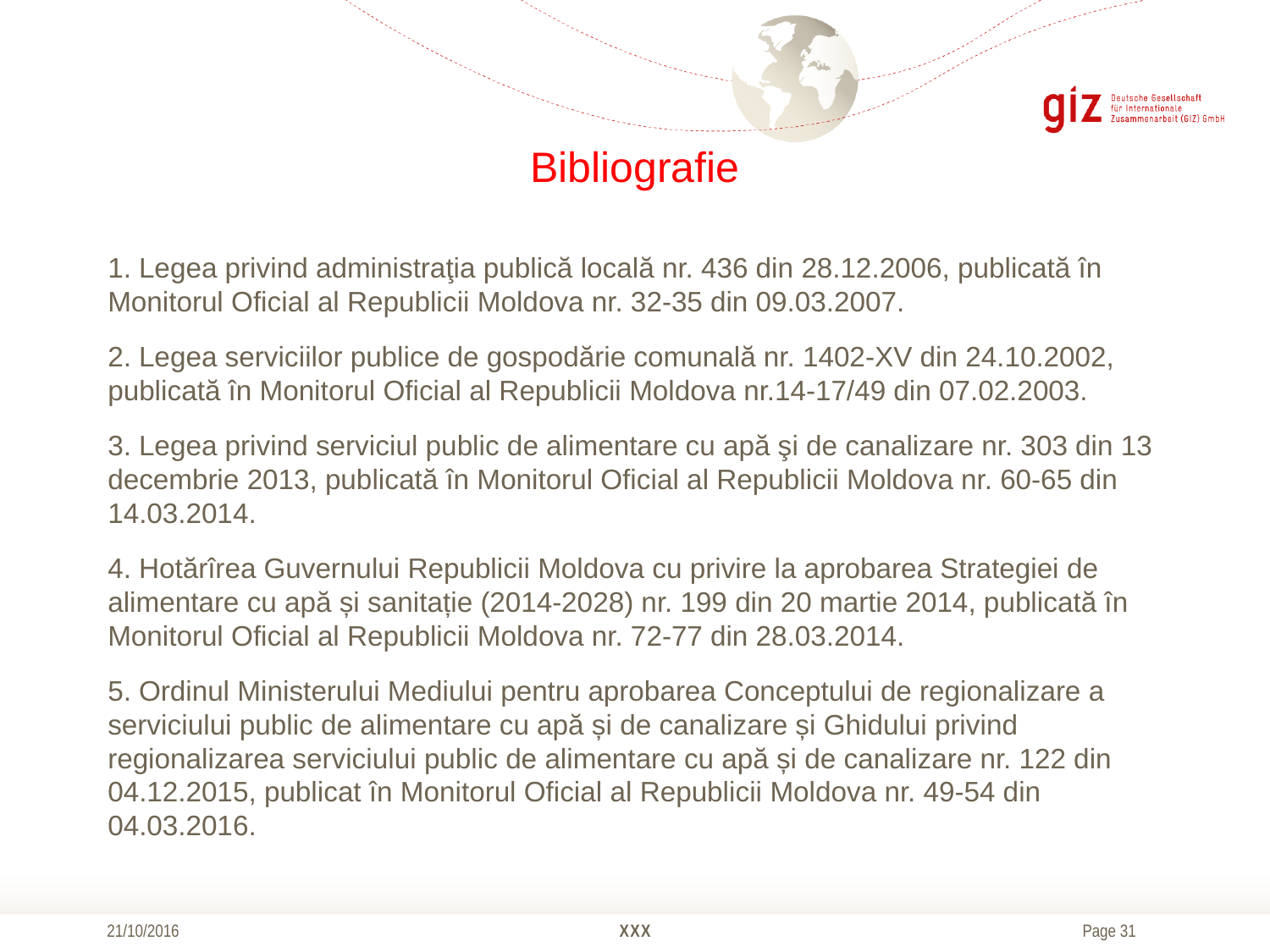

# Bibliografie
1. Legea privind administraţia publică locală nr. 436 din 28.12.2006, publicată în Monitorul Oficial al Republicii Moldova nr. 32-35 din 09.03.2007.
2. Legea serviciilor publice de gospodărie comunală nr. 1402-XV din 24.10.2002, publicată în Monitorul Oficial al Republicii Moldova nr.14-17/49 din 07.02.2003.
3. Legea privind serviciul public de alimentare cu apă şi de canalizare nr. 303 din 13 decembrie 2013, publicată în Monitorul Oficial al Republicii Moldova nr. 60-65 din 14.03.2014.
4. Hotărîrea Guvernului Republicii Moldova cu privire la aprobarea Strategiei de alimentare cu apă și sanitație (2014-2028) nr. 199 din 20 martie 2014, publicată în Monitorul Oficial al Republicii Moldova nr. 72-77 din 28.03.2014.
5. Ordinul Ministerului Mediului pentru aprobarea Conceptului de regionalizare a serviciului public de alimentare cu apă și de canalizare și Ghidului privind regionalizarea serviciului public de alimentare cu apă și de canalizare nr. 122 din 04.12.2015, publicat în Monitorul Oficial al Republicii Moldova nr. 49-54 din 04.03.2016.

21/10/2016
XXX